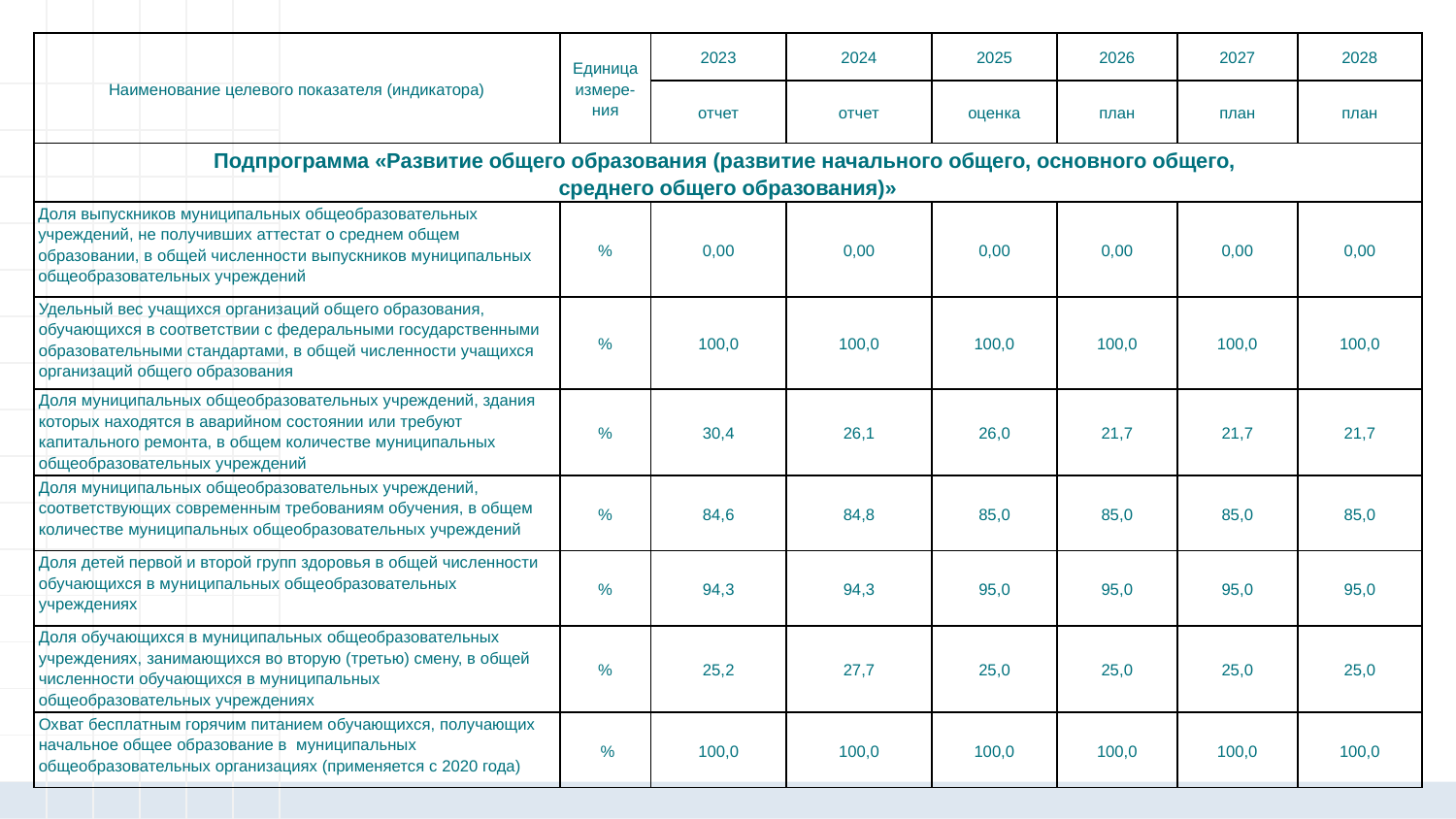

| Наименование целевого показателя (индикатора) | Единица измере-ния | 2023 | 2024 | 2025 | 2026 | 2027 | 2028 |
| --- | --- | --- | --- | --- | --- | --- | --- |
|  |  | отчет | отчет | оценка | план | план | план |
| Подпрограмма «Развитие общего образования (развитие начального общего, основного общего, среднего общего образования)» |  |  |  |  |  |  |  |
| Доля выпускников муниципальных общеобразовательных учреждений, не получивших аттестат о среднем общем образовании, в общей численности выпускников муниципальных общеобразовательных учреждений | % | 0,00 | 0,00 | 0,00 | 0,00 | 0,00 | 0,00 |
| Удельный вес учащихся организаций общего образования, обучающихся в соответствии с федеральными государственными образовательными стандартами, в общей численности учащихся организаций общего образования | % | 100,0 | 100,0 | 100,0 | 100,0 | 100,0 | 100,0 |
| Доля муниципальных общеобразовательных учреждений, здания которых находятся в аварийном состоянии или требуют капитального ремонта, в общем количестве муниципальных общеобразовательных учреждений | % | 30,4 | 26,1 | 26,0 | 21,7 | 21,7 | 21,7 |
| Доля муниципальных общеобразовательных учреждений, соответствующих современным требованиям обучения, в общем количестве муниципальных общеобразовательных учреждений | % | 84,6 | 84,8 | 85,0 | 85,0 | 85,0 | 85,0 |
| Доля детей первой и второй групп здоровья в общей численности обучающихся в муниципальных общеобразовательных учреждениях | % | 94,3 | 94,3 | 95,0 | 95,0 | 95,0 | 95,0 |
| Доля обучающихся в муниципальных общеобразовательных учреждениях, занимающихся во вторую (третью) смену, в общей численности обучающихся в муниципальных общеобразовательных учреждениях | % | 25,2 | 27,7 | 25,0 | 25,0 | 25,0 | 25,0 |
| Охват бесплатным горячим питанием обучающихся, получающих начальное общее образование в муниципальных общеобразовательных организациях (применяется с 2020 года) | % | 100,0 | 100,0 | 100,0 | 100,0 | 100,0 | 100,0 |